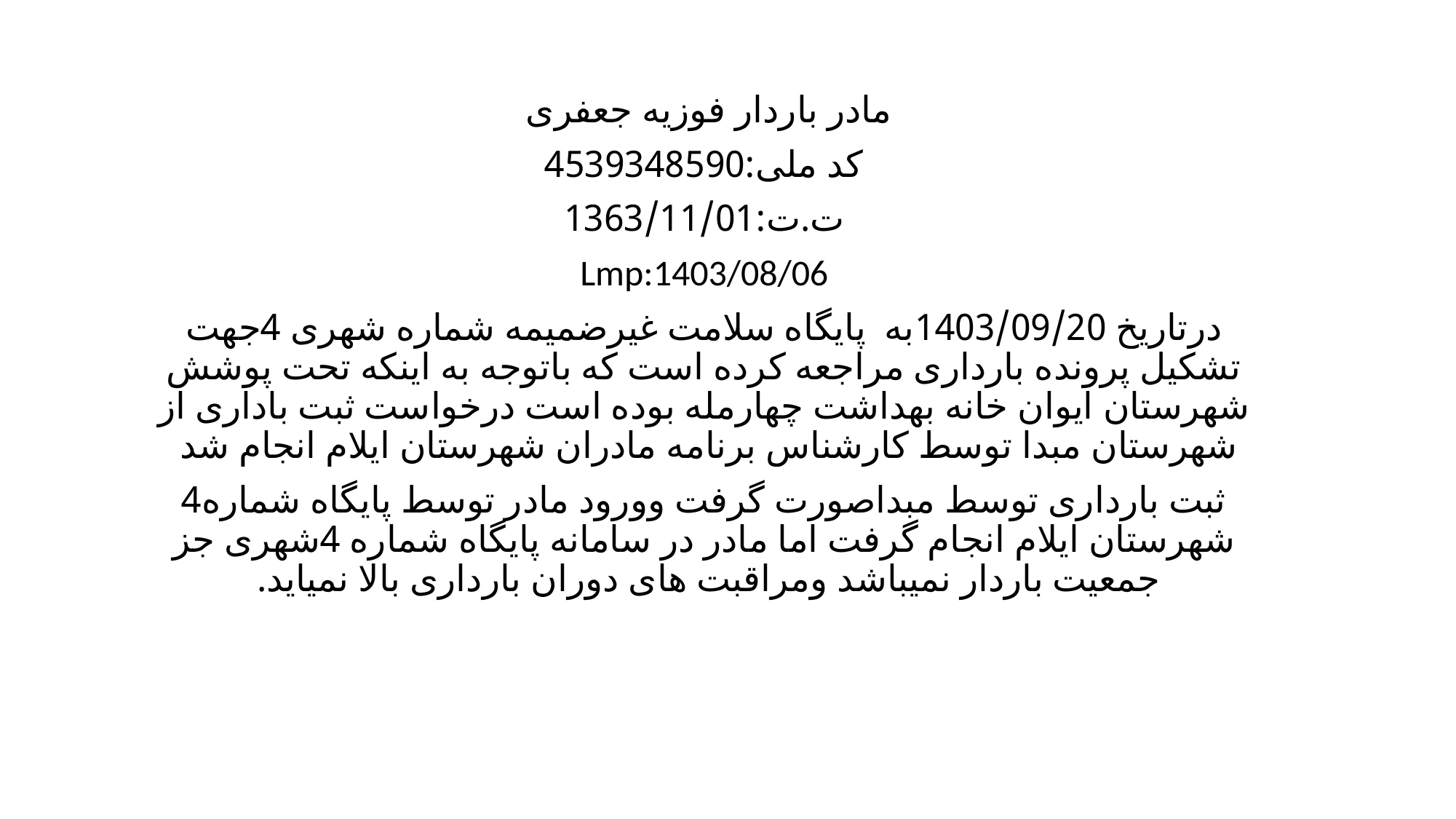

مادر باردار فوزیه جعفری
کد ملی:4539348590
ت.ت:1363/11/01
Lmp:1403/08/06
درتاریخ 1403/09/20به  پایگاه سلامت غیرضمیمه شماره شهری 4جهت تشکیل پرونده بارداری مراجعه کرده است که باتوجه به اینکه تحت پوشش شهرستان ایوان خانه بهداشت چهارمله بوده است درخواست ثبت باداری از شهرستان مبدا توسط کارشناس برنامه مادران شهرستان ایلام انجام شد
ثبت بارداری توسط مبداصورت گرفت وورود مادر توسط پایگاه شماره4 شهرستان ایلام انجام گرفت اما مادر در سامانه پایگاه شماره 4شهری جز جمعیت باردار نمیباشد ومراقبت های دوران بارداری بالا نمیاید.